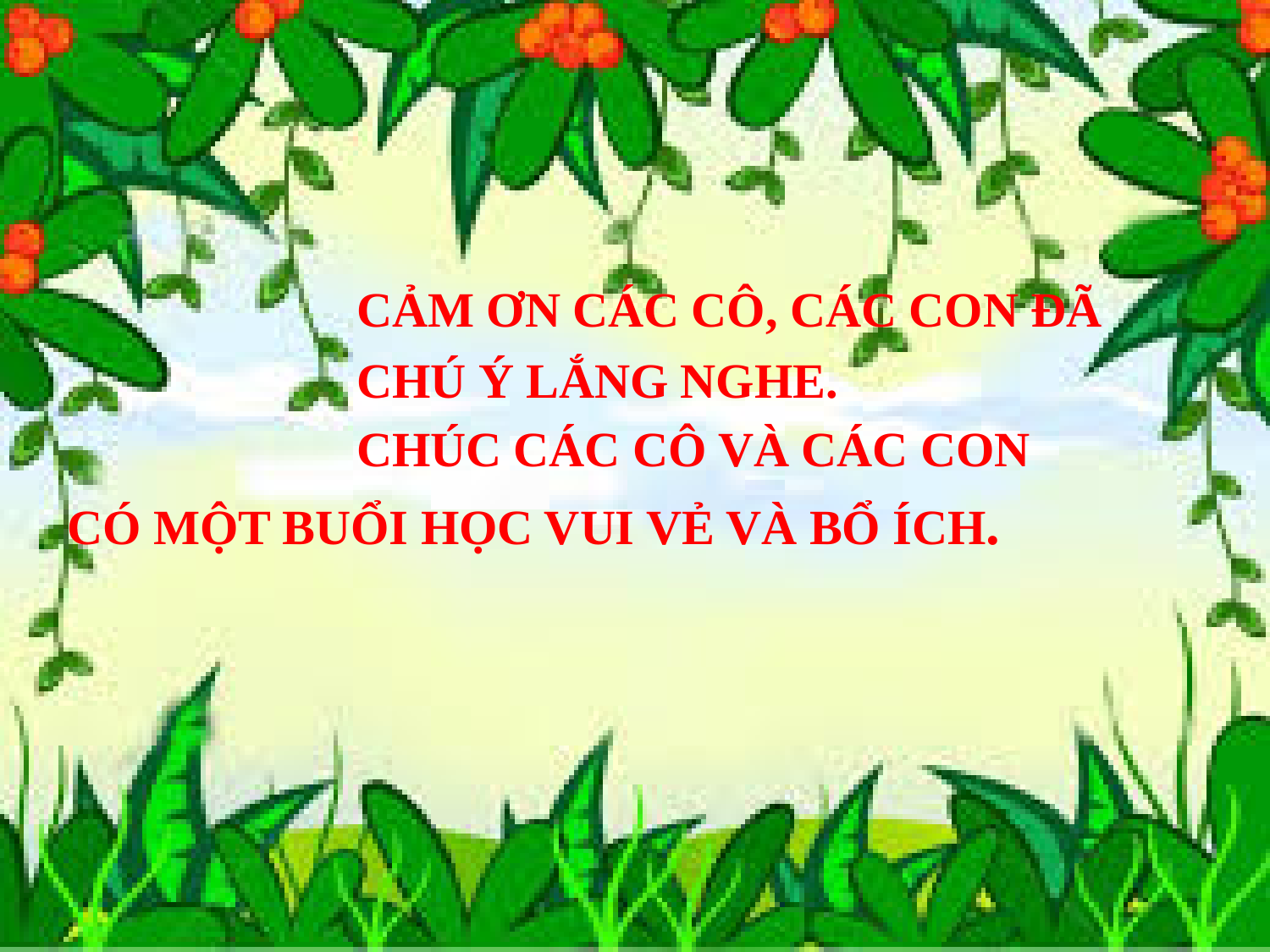

CẢM ƠN CÁC CÔ, CÁC CON ĐÃ
			CHÚ Ý LẮNG NGHE.
			CHÚC CÁC CÔ VÀ CÁC CON
 CÓ MỘT BUỔI HỌC VUI VẺ VÀ BỔ ÍCH.